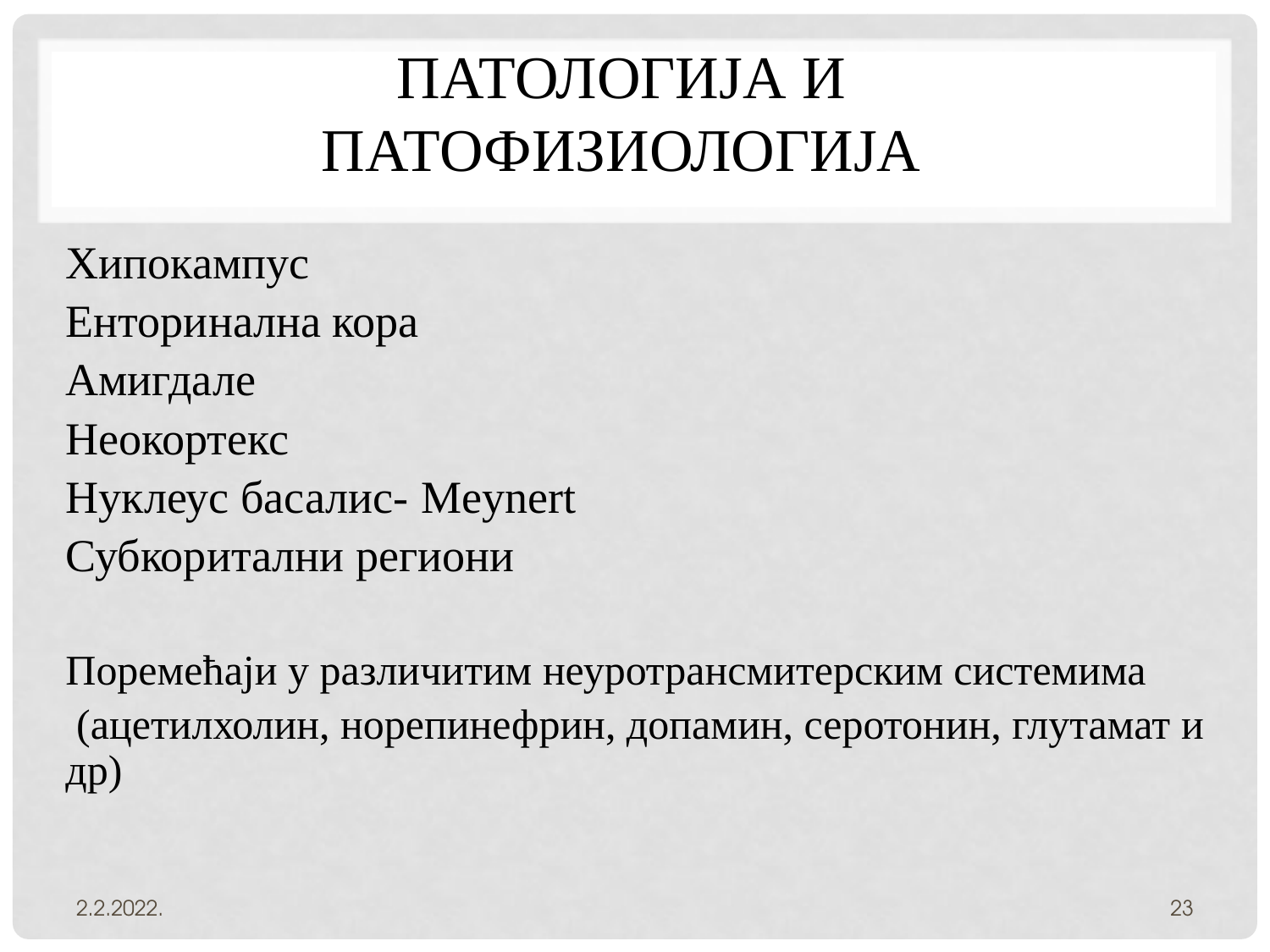

# патологија и патофизиологија
Хипокампус
Енторинална кора
Амигдале
Неокортекс
Нуклеус басалис- Meynert
Субкоритални региони

Поремећаји у различитим неуротрансмитерским системима
 (ацетилхолин, норепинефрин, допамин, серотонин, глутамат и др)

2.2.2022.
23